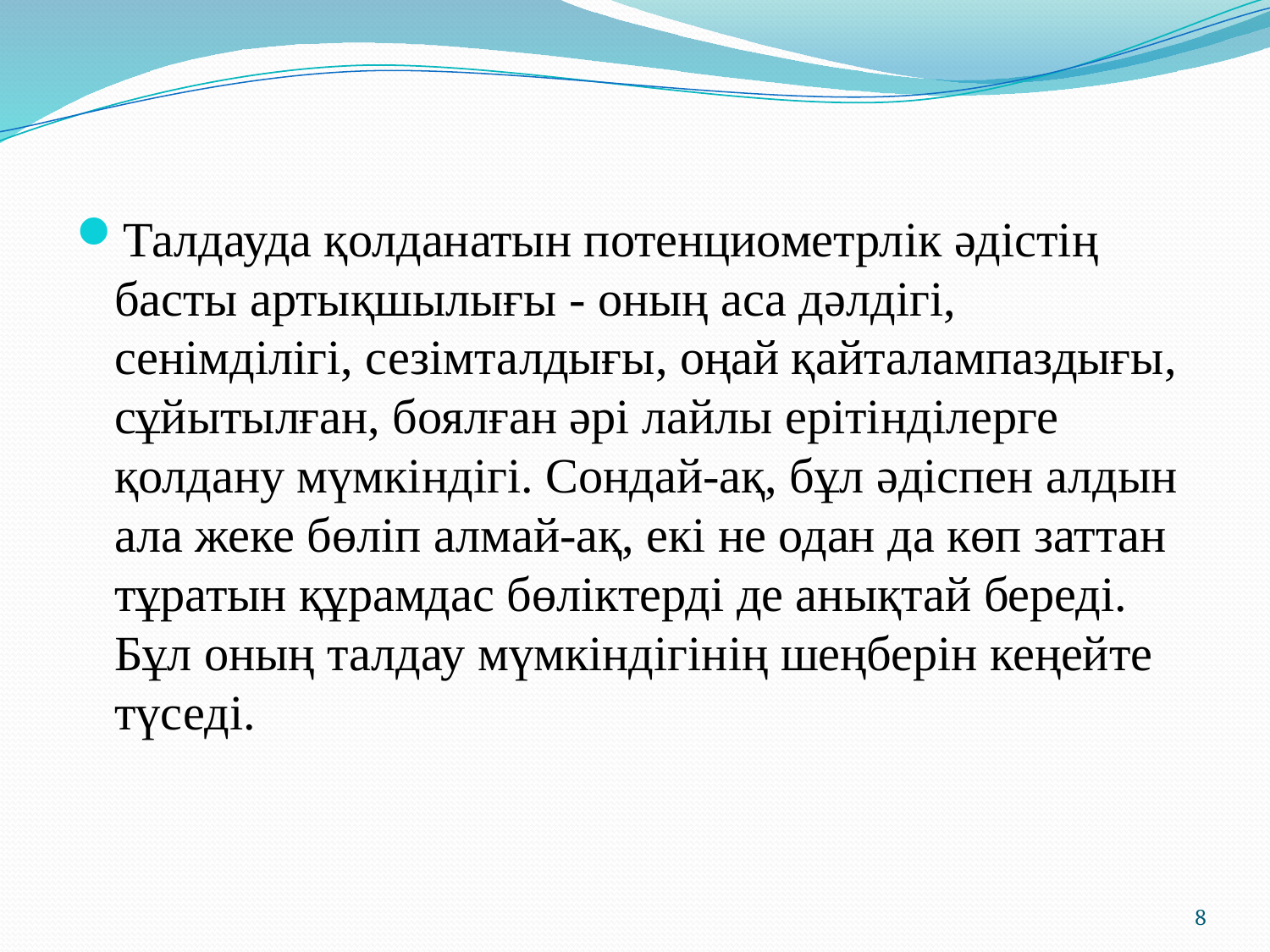

Талдауда қолданатын потенциометрлік әдістің басты артықшылығы - оның аса дәлдігі, сенімділігі, сезімталдығы, оңай қайталампаздығы, сұйытылған, боялған әрі лайлы ерітінділерге қолдану мүмкіндігі. Сондай-ақ, бұл әдіспен алдын ала жеке бөліп алмай-ақ, екі не одан да көп заттан тұратын құрамдас бөліктерді де анықтай береді. Бұл оның талдау мүмкіндігінің шеңберін кеңейте түседі.
8